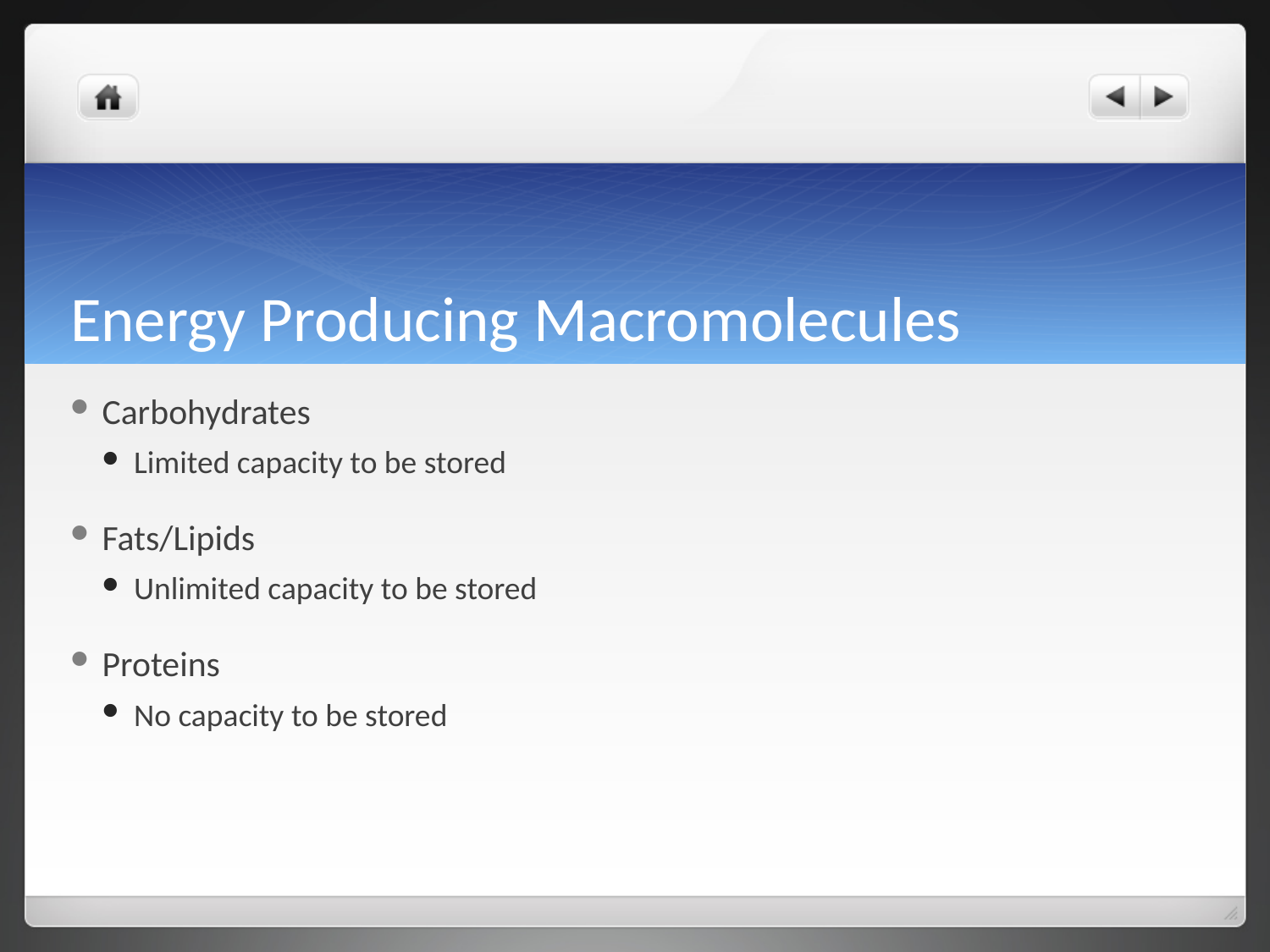

# Energy Producing Macromolecules
Carbohydrates
Limited capacity to be stored
Fats/Lipids
Unlimited capacity to be stored
Proteins
No capacity to be stored